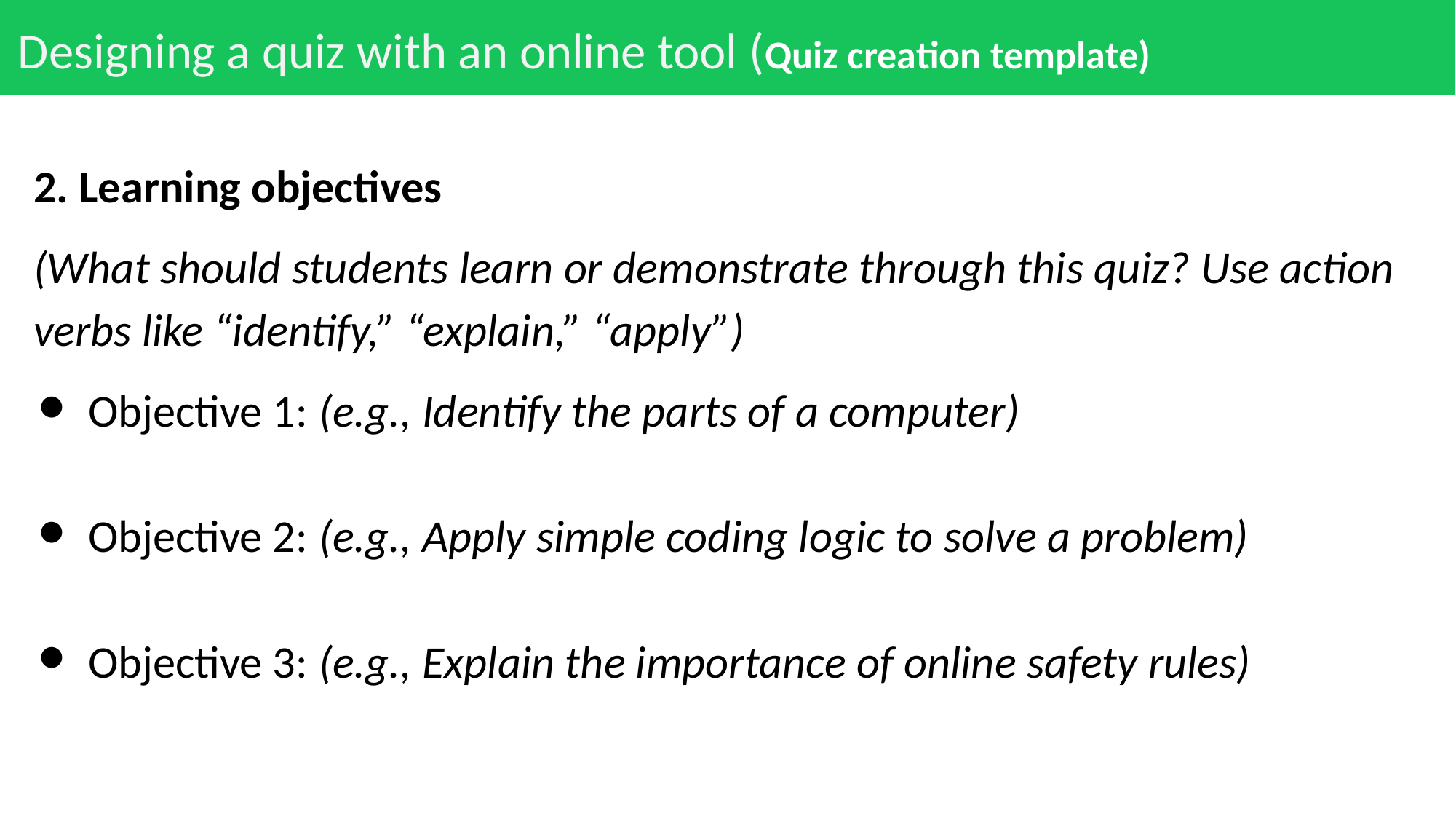

# Designing a quiz with an online tool (Quiz creation template)
2. Learning objectives
(What should students learn or demonstrate through this quiz? Use action verbs like “identify,” “explain,” “apply”)
Objective 1: (e.g., Identify the parts of a computer)
Objective 2: (e.g., Apply simple coding logic to solve a problem)
Objective 3: (e.g., Explain the importance of online safety rules)